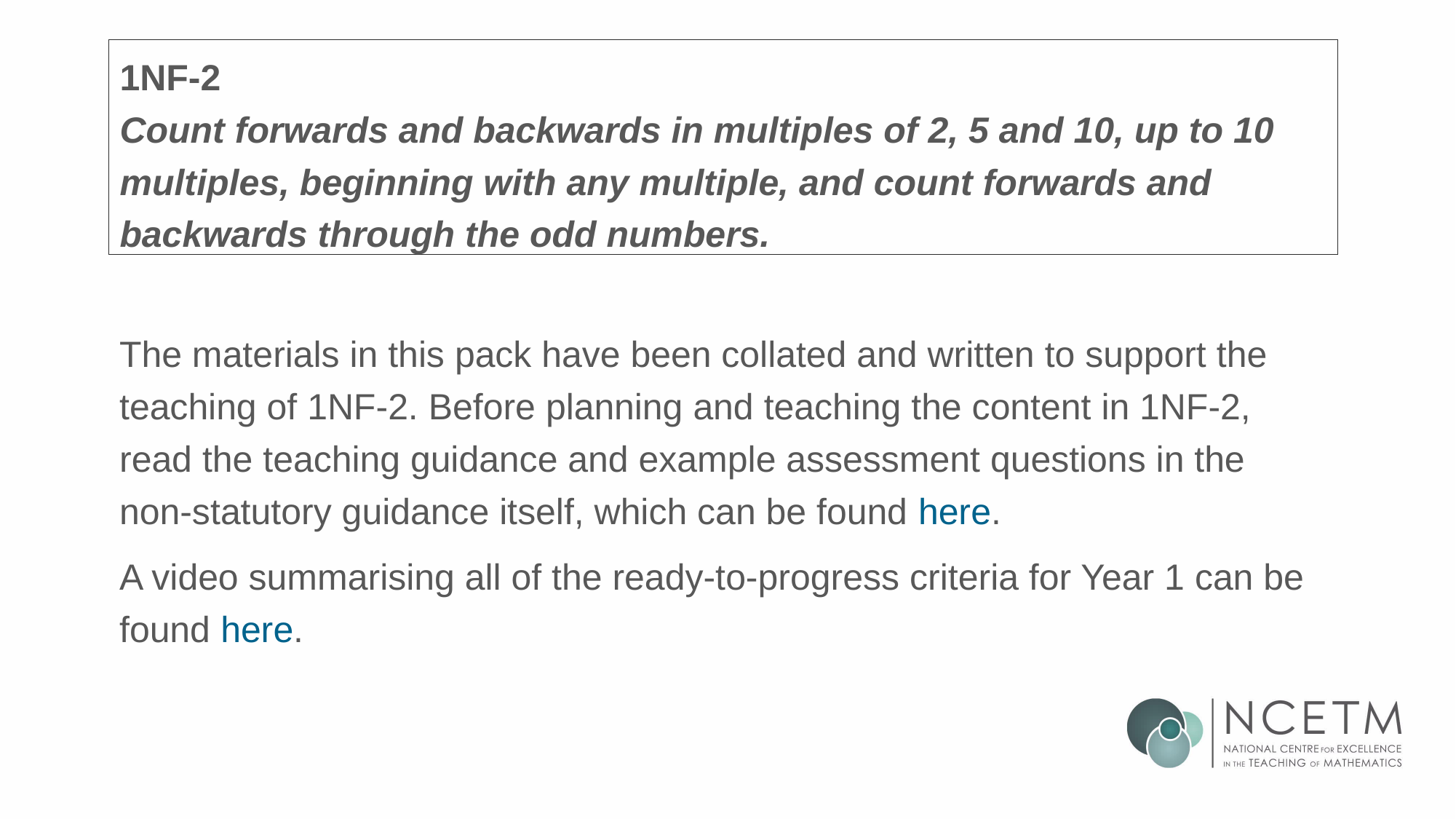

# 1NF-2 Count forwards and backwards in multiples of 2, 5 and 10, up to 10 multiples, beginning with any multiple, and count forwards and backwards through the odd numbers.
The materials in this pack have been collated and written to support the teaching of 1NF-2. Before planning and teaching the content in 1NF-2, read the teaching guidance and example assessment questions in the non-statutory guidance itself, which can be found here.
A video summarising all of the ready-to-progress criteria for Year 1 can be found here.